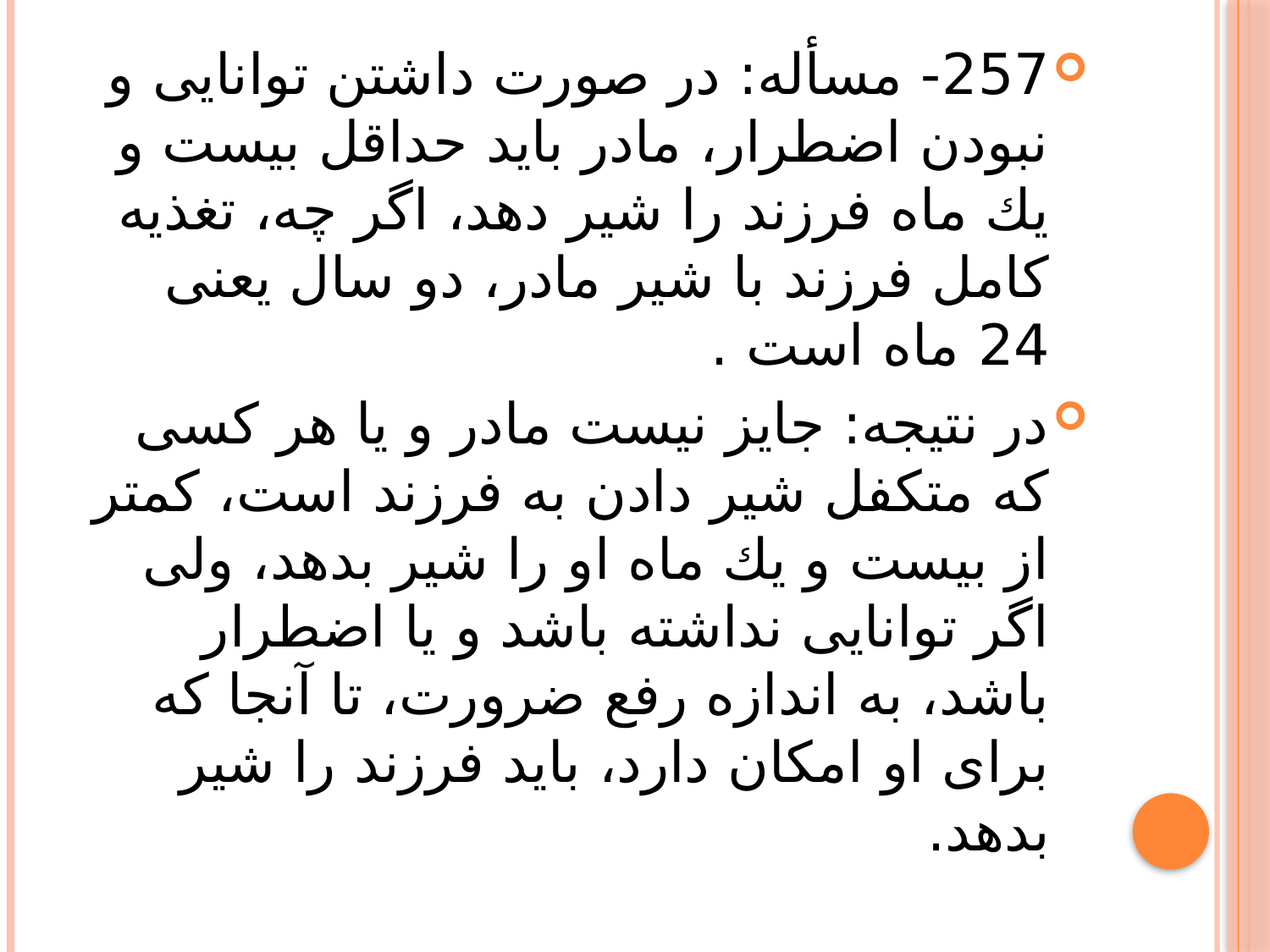

257- مسأله: در صورت داشتن توانايى و نبودن اضطرار، مادر بايد حداقل بيست و يك ماه فرزند را شير دهد، اگر چه، تغذيه كامل فرزند با شير مادر، دو سال يعنى 24 ماه است .
در نتيجه: جايز نيست مادر و يا هر كسى كه متكفل شير دادن به فرزند است، كمتر از بيست و يك ماه او را شير بدهد، ولى اگر توانايى نداشته باشد و يا اضطرار باشد، به اندازه رفع ضرورت، تا آنجا كه براى او امكان دارد، بايد فرزند را شير بدهد.

#